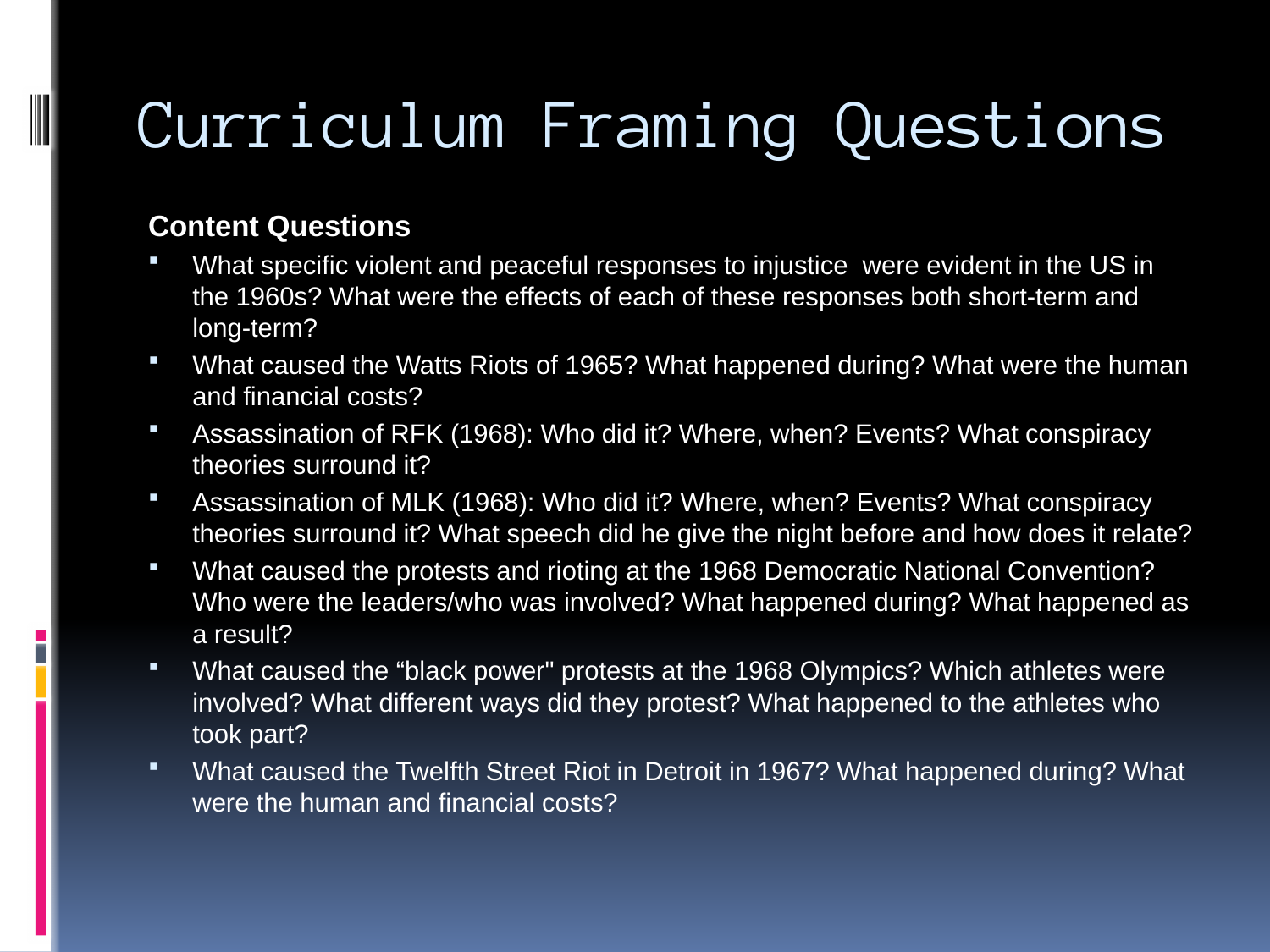

# Curriculum Framing Questions
Content Questions
What specific violent and peaceful responses to injustice  were evident in the US in the 1960s? What were the effects of each of these responses both short-term and long-term?
What caused the Watts Riots of 1965? What happened during? What were the human and financial costs?
Assassination of RFK (1968): Who did it? Where, when? Events? What conspiracy theories surround it?
Assassination of MLK (1968): Who did it? Where, when? Events? What conspiracy theories surround it? What speech did he give the night before and how does it relate?
What caused the protests and rioting at the 1968 Democratic National Convention? Who were the leaders/who was involved? What happened during? What happened as a result?
What caused the “black power" protests at the 1968 Olympics? Which athletes were involved? What different ways did they protest? What happened to the athletes who took part?
What caused the Twelfth Street Riot in Detroit in 1967? What happened during? What were the human and financial costs?